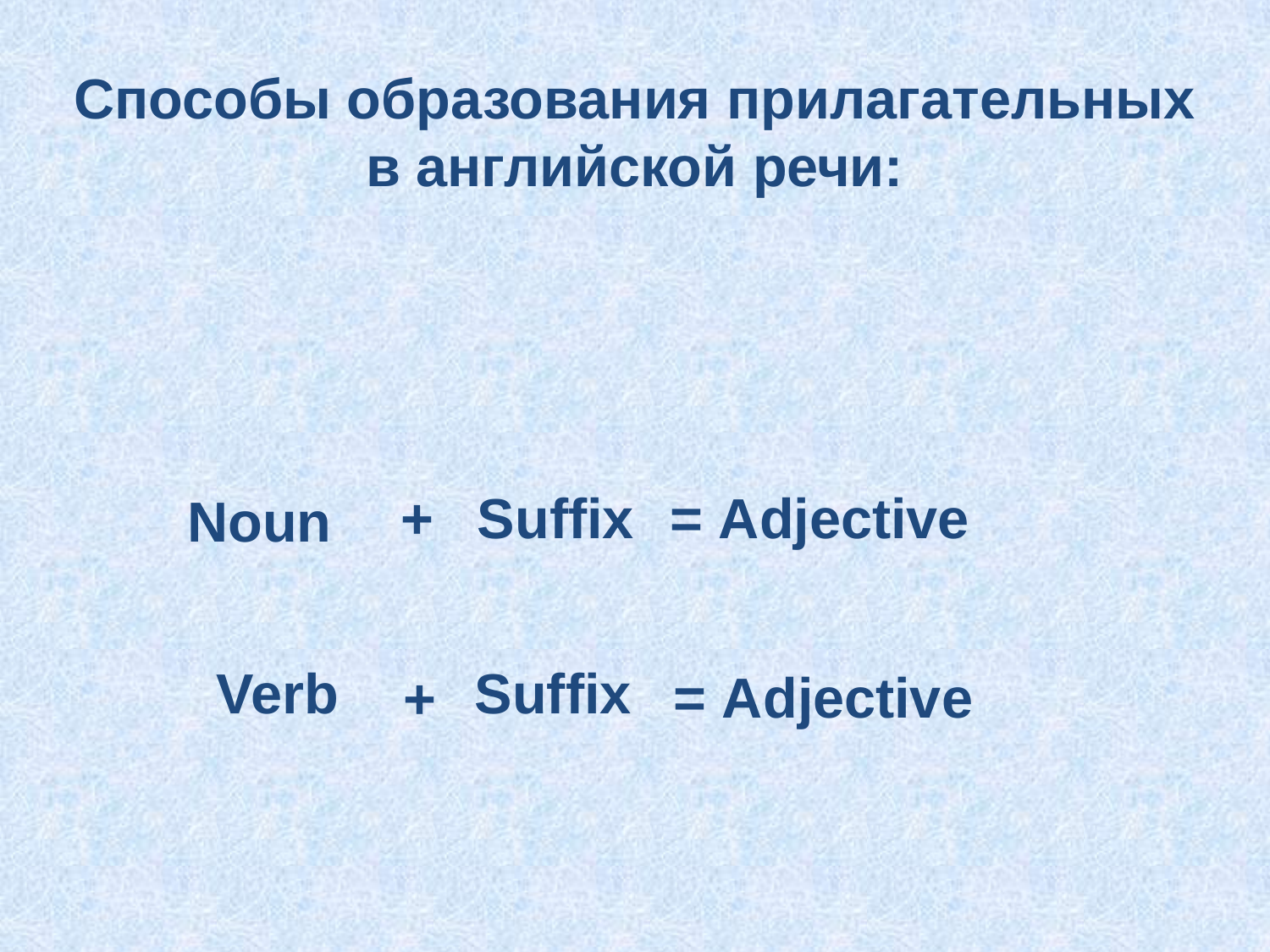

Способы образования прилагательных в английской речи:
+
Suffix
= Аdjective
Noun
Verb
Suffix
= Аdjective
+